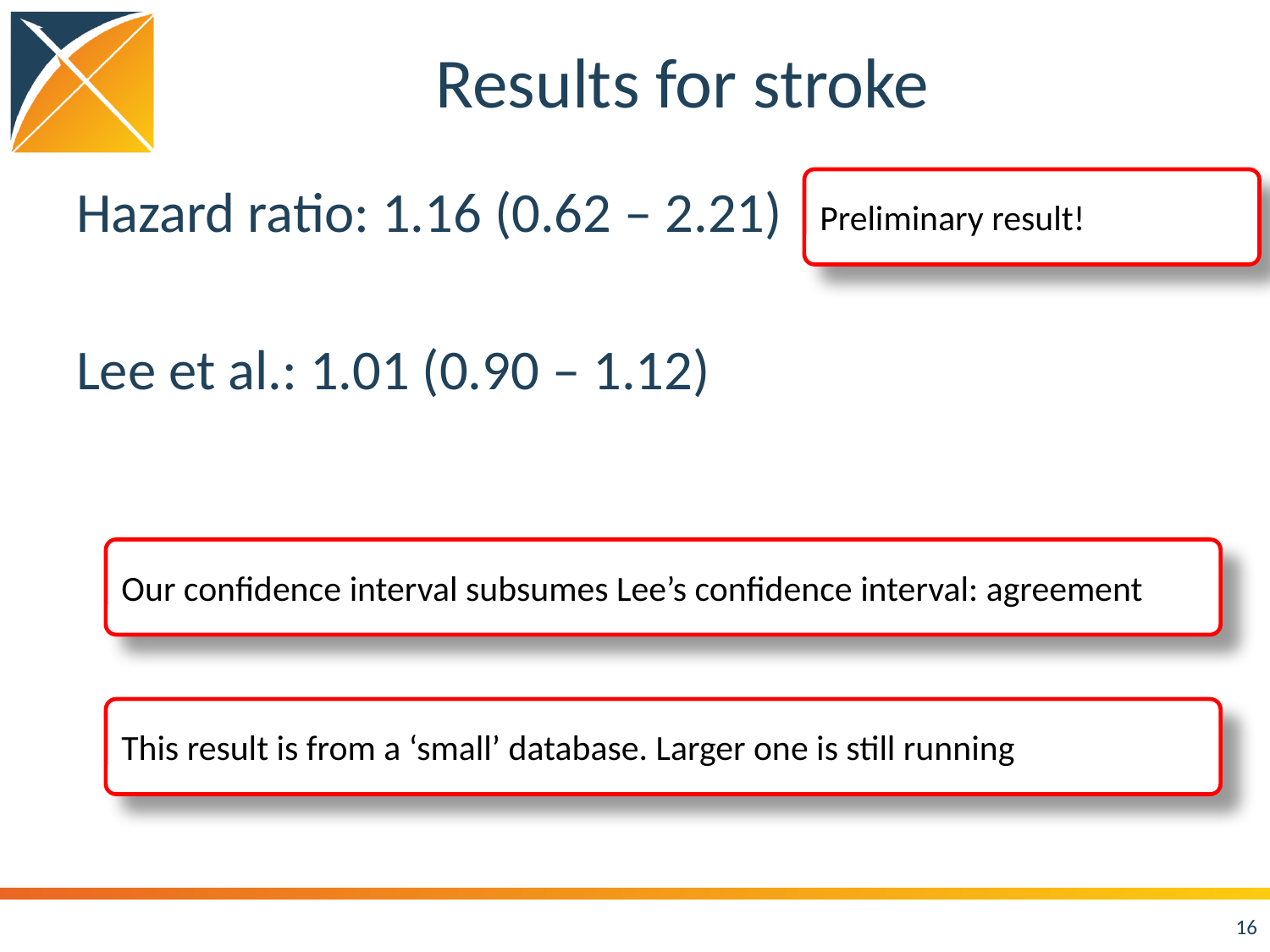

# Results for stroke
Hazard ratio: 1.16 (0.62 – 2.21)

Lee et al.: 1.01 (0.90 – 1.12)

Preliminary result!
Our confidence interval subsumes Lee’s confidence interval: agreement
This result is from a ‘small’ database. Larger one is still running
16